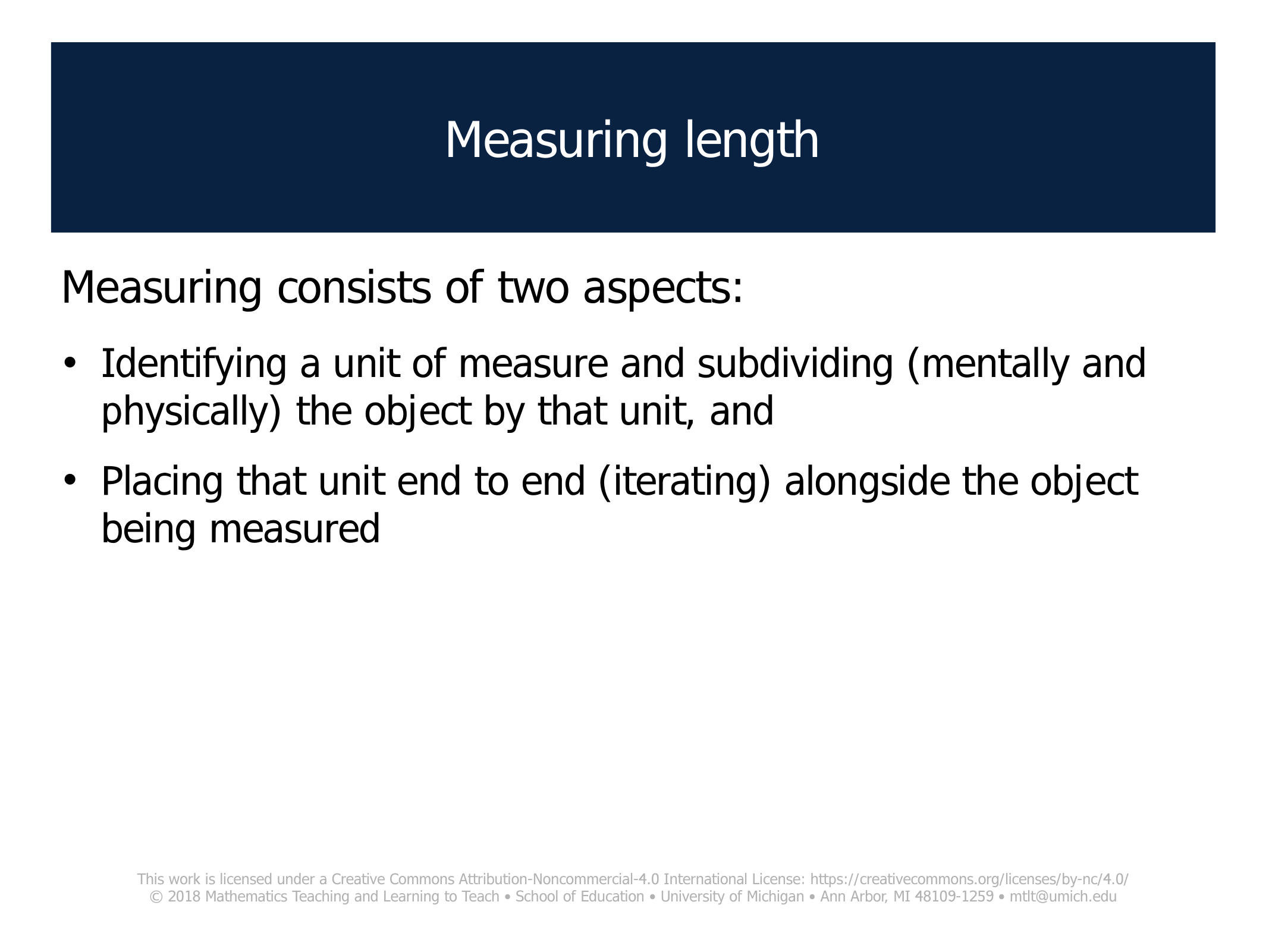

# Measuring length
Measuring consists of two aspects:
Identifying a unit of measure and subdividing (mentally and physically) the object by that unit, and
Placing that unit end to end (iterating) alongside the object being measured

This work is licensed under a Creative Commons Attribution-Noncommercial-4.0 International License: https://creativecommons.org/licenses/by-nc/4.0/
© 2018 Mathematics Teaching and Learning to Teach • School of Education • University of Michigan • Ann Arbor, MI 48109-1259 • mtlt@umich.edu